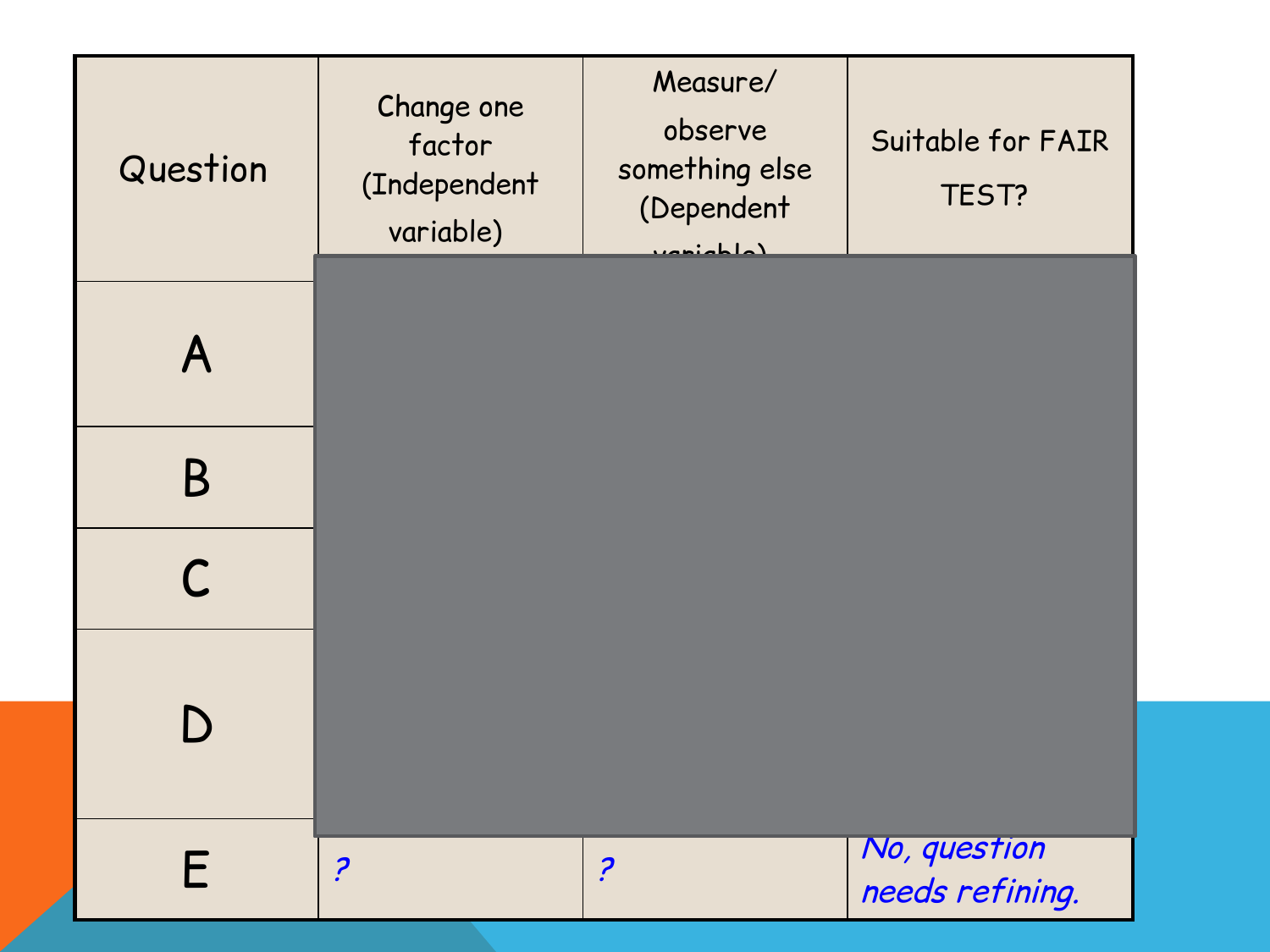

| Question | Change one factor (Independent variable) | Measure/ observe something else (Dependent variable) | Suitable for FAIR TEST? |
| --- | --- | --- | --- |
| A | type of filter | cleanness of water | Yes, with refinement of question |
| B | sponge material | volume, mass of water | yes |
| C | air movement, temp… | time | yes, easily |
| D | ? | ? | No, change or refine question - compare apple types? |
| E | ? | ? | No, question needs refining. |